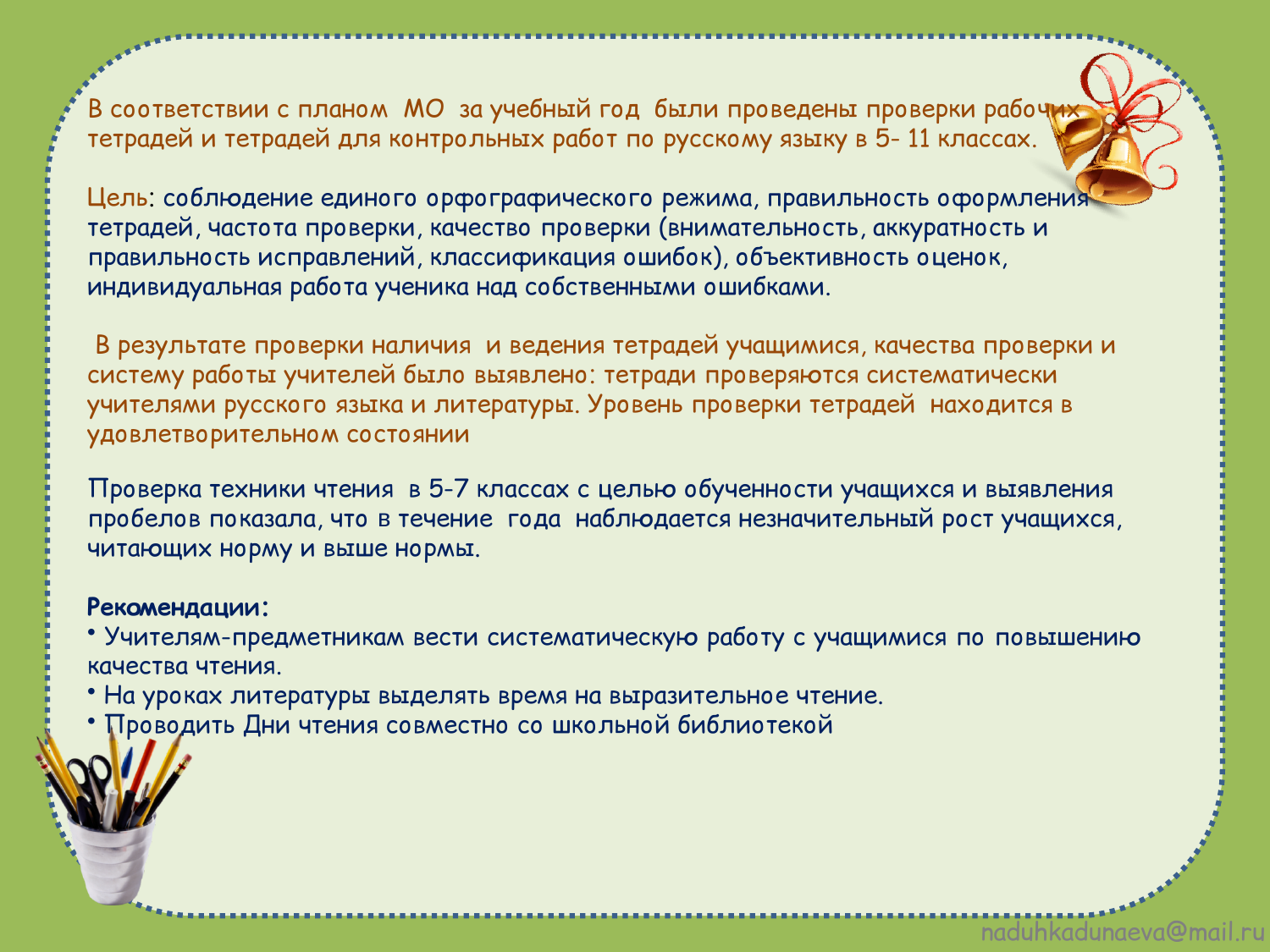

В соответствии с планом  МО  за учебный год  были проведены проверки рабочих тетрадей и тетрадей для контрольных работ по русскому языку в 5- 11 классах.

Цель: соблюдение единого орфографического режима, правильность оформления тетрадей, частота проверки, качество проверки (внимательность, аккуратность и правильность исправлений, классификация ошибок), объективность оценок, индивидуальная работа ученика над собственными ошибками.

 В результате проверки наличия  и ведения тетрадей учащимися, качества проверки и систему работы учителей было выявлено: тетради проверяются систематически  учителями русского языка и литературы. Уровень проверки тетрадей  находится в удовлетворительном состоянии
Проверка техники чтения  в 5-7 классах с целью обученности учащихся и выявления пробелов показала, что в течение  года  наблюдается незначительный рост учащихся, читающих норму и выше нормы.

Рекомендации:
 Учителям-предметникам вести систематическую работу с учащимися по повышению качества чтения.
 На уроках литературы выделять время на выразительное чтение.
 Проводить Дни чтения совместно со школьной библиотекой